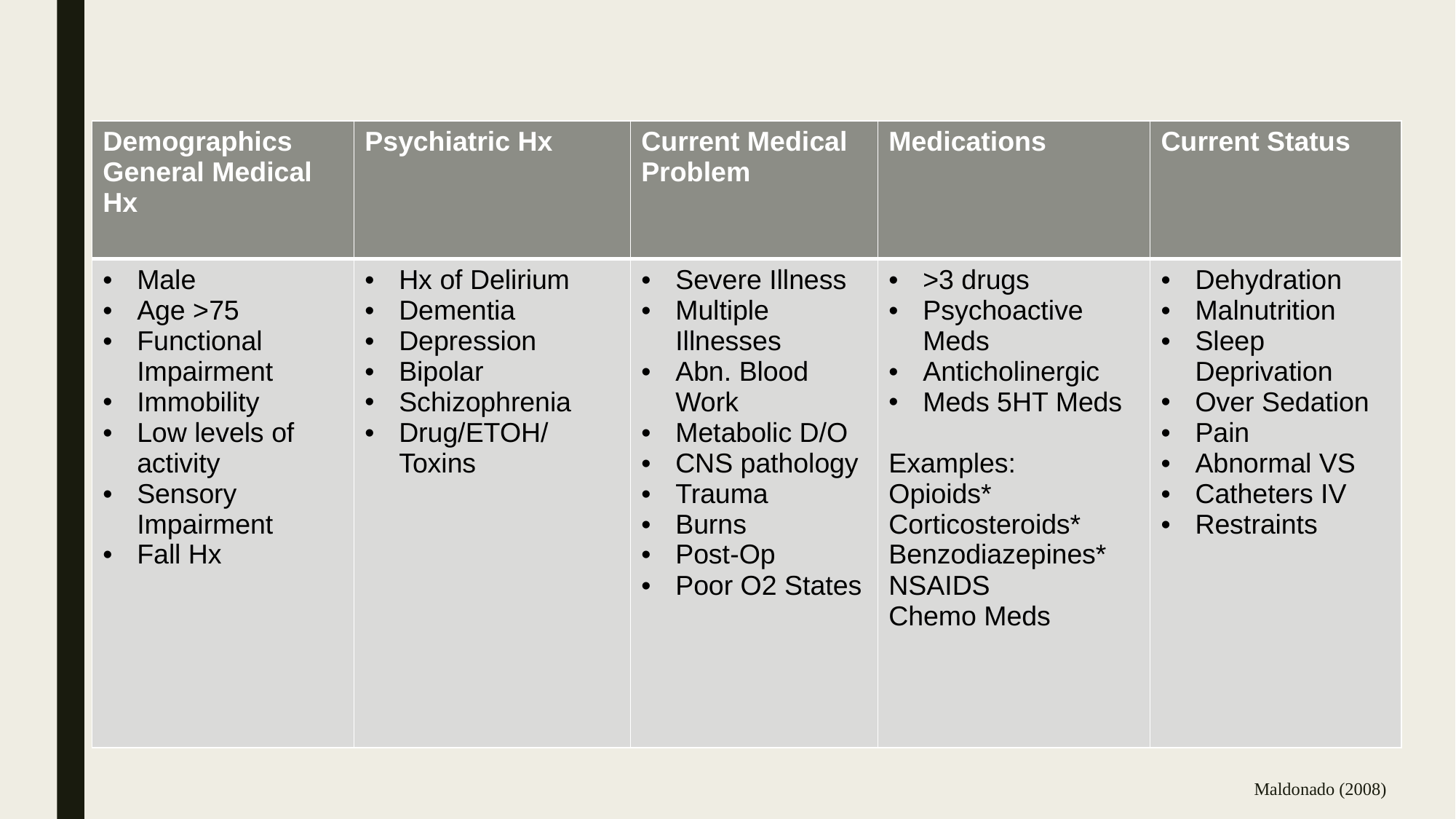

| Demographics General Medical Hx | Psychiatric Hx | Current Medical Problem | Medications | Current Status |
| --- | --- | --- | --- | --- |
| Male Age >75 Functional Impairment Immobility Low levels of activity Sensory Impairment Fall Hx | Hx of Delirium Dementia Depression Bipolar Schizophrenia Drug/ETOH/ Toxins | Severe Illness Multiple Illnesses Abn. Blood Work Metabolic D/O CNS pathology Trauma Burns Post-Op Poor O2 States | >3 drugs Psychoactive Meds Anticholinergic Meds 5HT Meds Examples: Opioids\* Corticosteroids\* Benzodiazepines\* NSAIDS Chemo Meds | Dehydration Malnutrition Sleep Deprivation Over Sedation Pain Abnormal VS Catheters IV Restraints |
# Maldonado (2008)